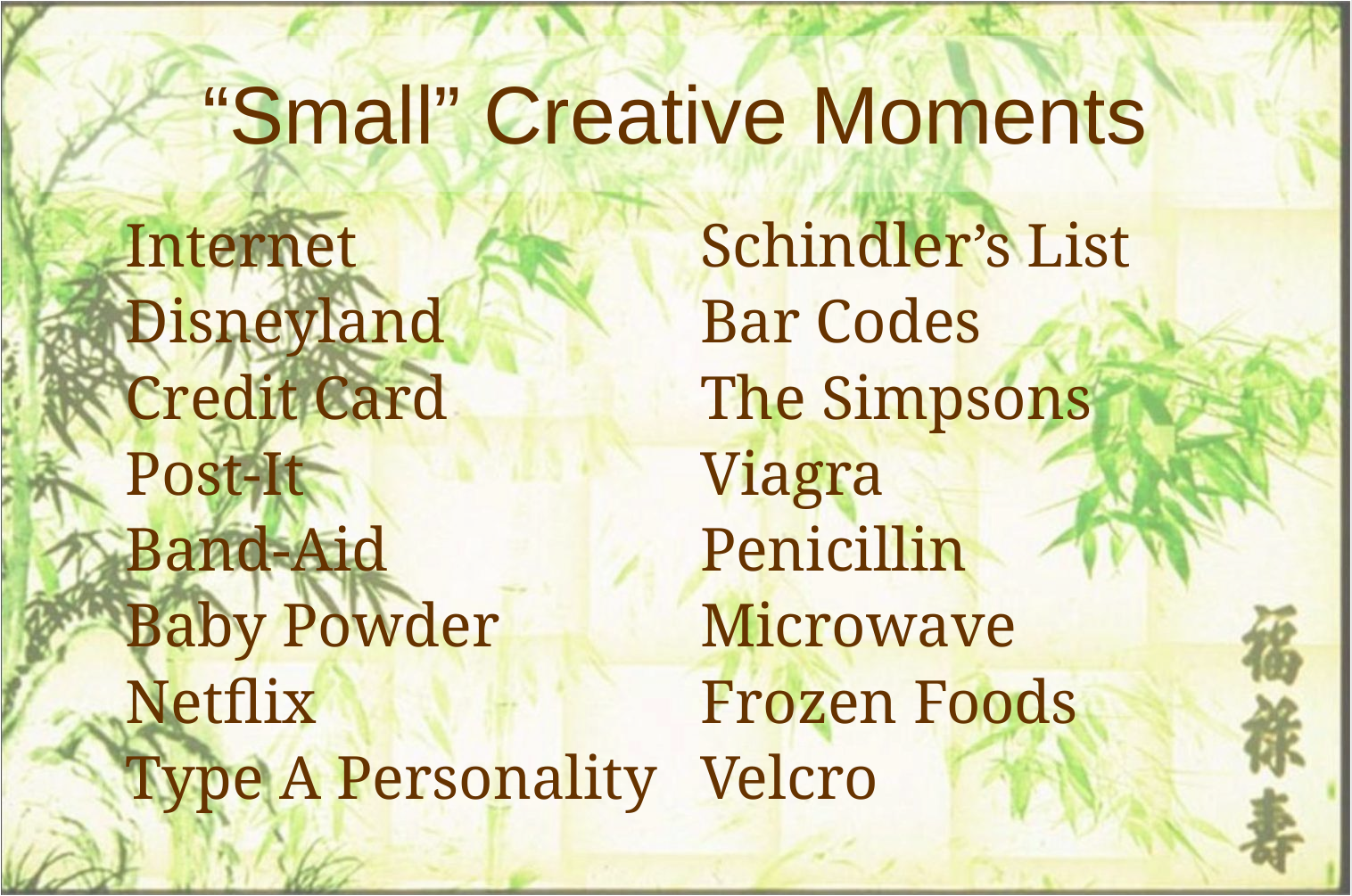

# “Small” Creative Moments
Internet
Disneyland
Credit Card
Post-It
Band-Aid
Baby Powder
Netflix
Type A Personality
Schindler’s List
Bar Codes
The Simpsons
Viagra
Penicillin
Microwave
Frozen Foods
Velcro